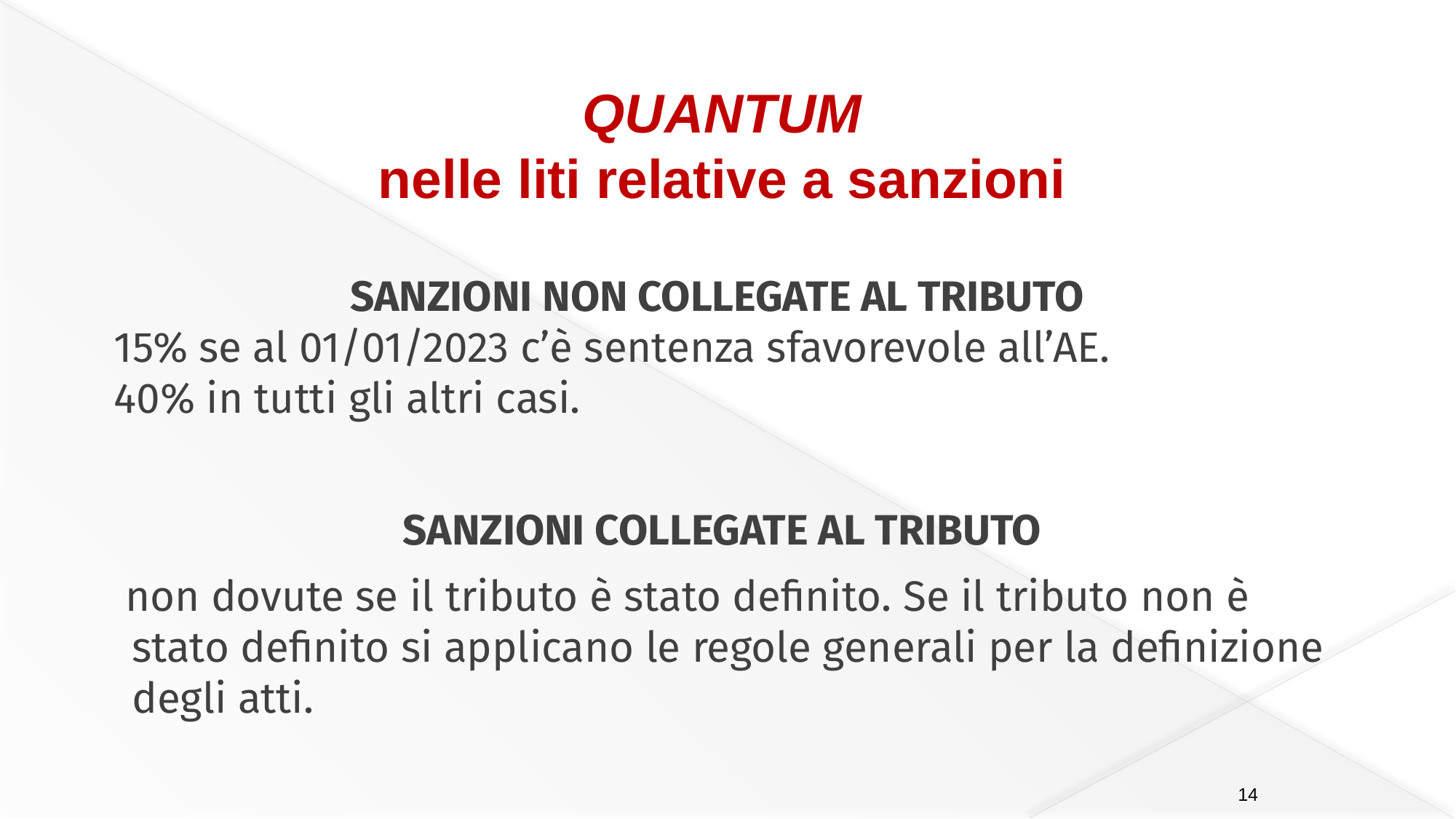

QUANTUM
nelle liti relative a sanzioni
SANZIONI NON COLLEGATE AL TRIBUTO
  15% se al 01/01/2023 c’è sentenza sfavorevole all’AE.
  40% in tutti gli altri casi.

SANZIONI COLLEGATE AL TRIBUTO
   non dovute se il tributo è stato definito. Se il tributo non è stato definito si applicano le regole generali per la definizione degli atti.
14